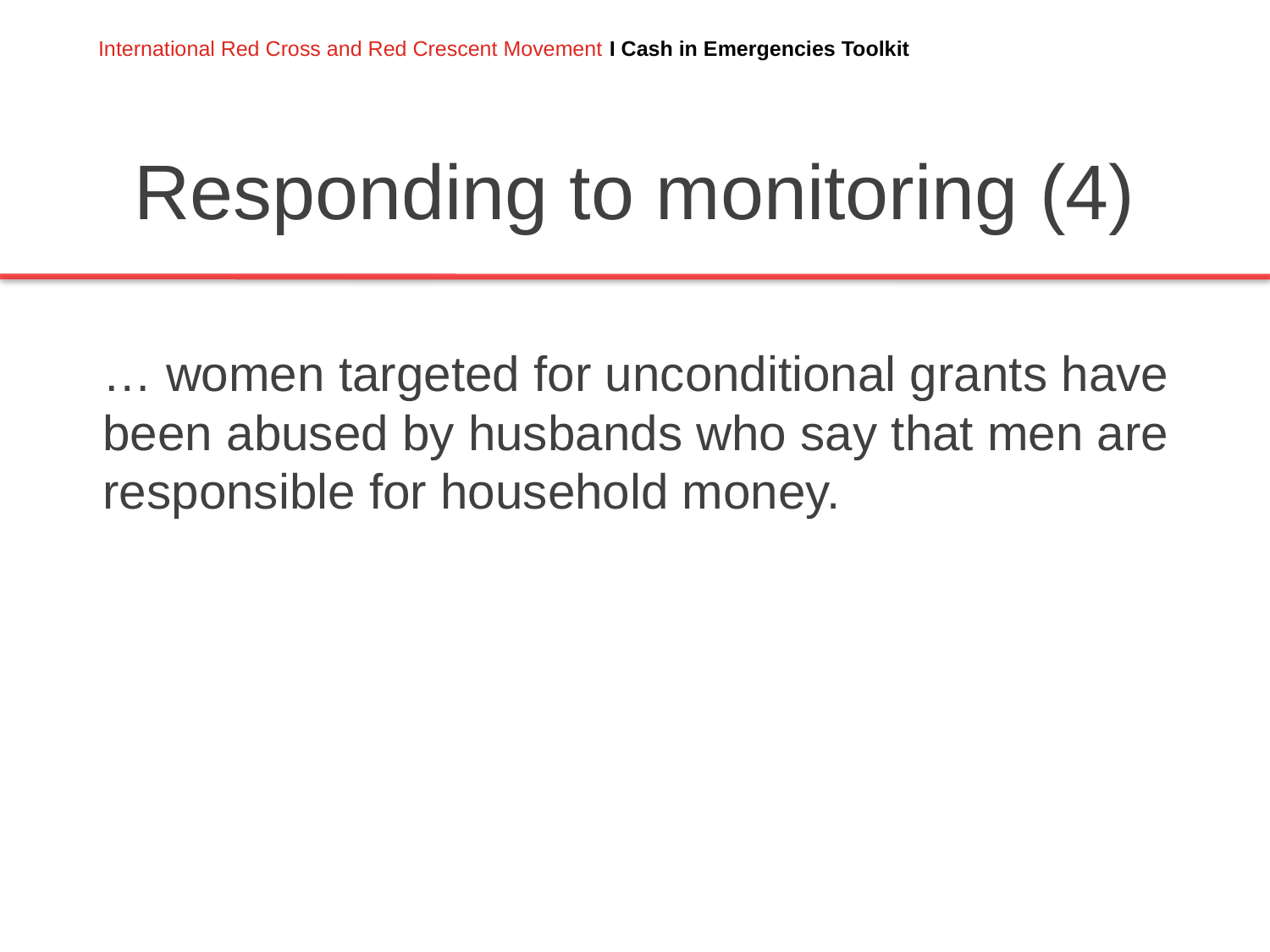

# Responding to monitoring (4)
	… women targeted for unconditional grants have been abused by husbands who say that men are responsible for household money.